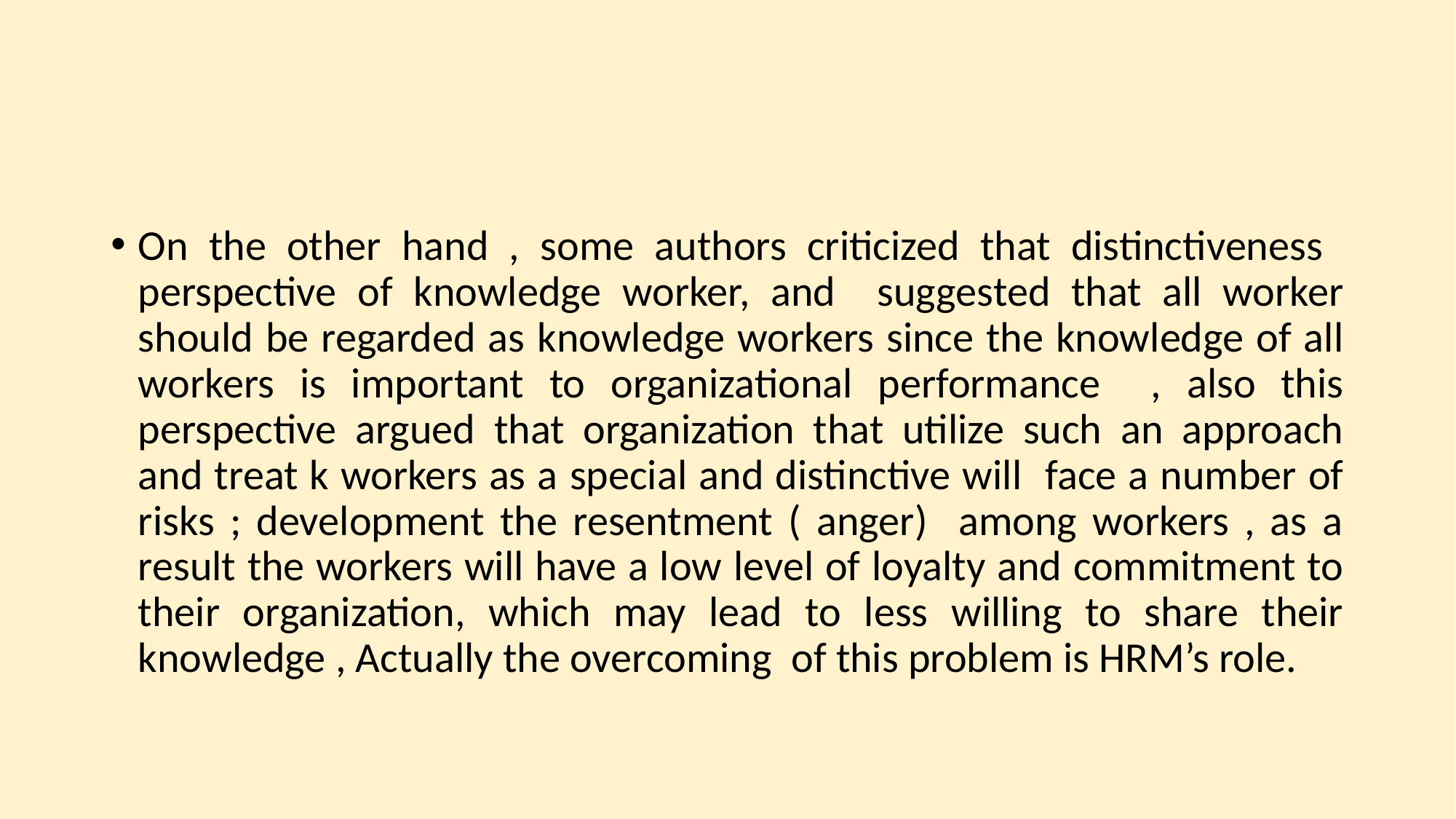

#
On the other hand , some authors criticized that distinctiveness  perspective of knowledge worker, and  suggested that all worker should be regarded as knowledge workers since the knowledge of all workers is important to organizational performance  , also this perspective argued that organization that utilize such an approach and treat k workers as a special and distinctive will  face a number of risks ; development the resentment ( anger)  among workers , as a result the workers will have a low level of loyalty and commitment to their organization, which may lead to less willing to share their knowledge , Actually the overcoming  of this problem is HRM’s role.